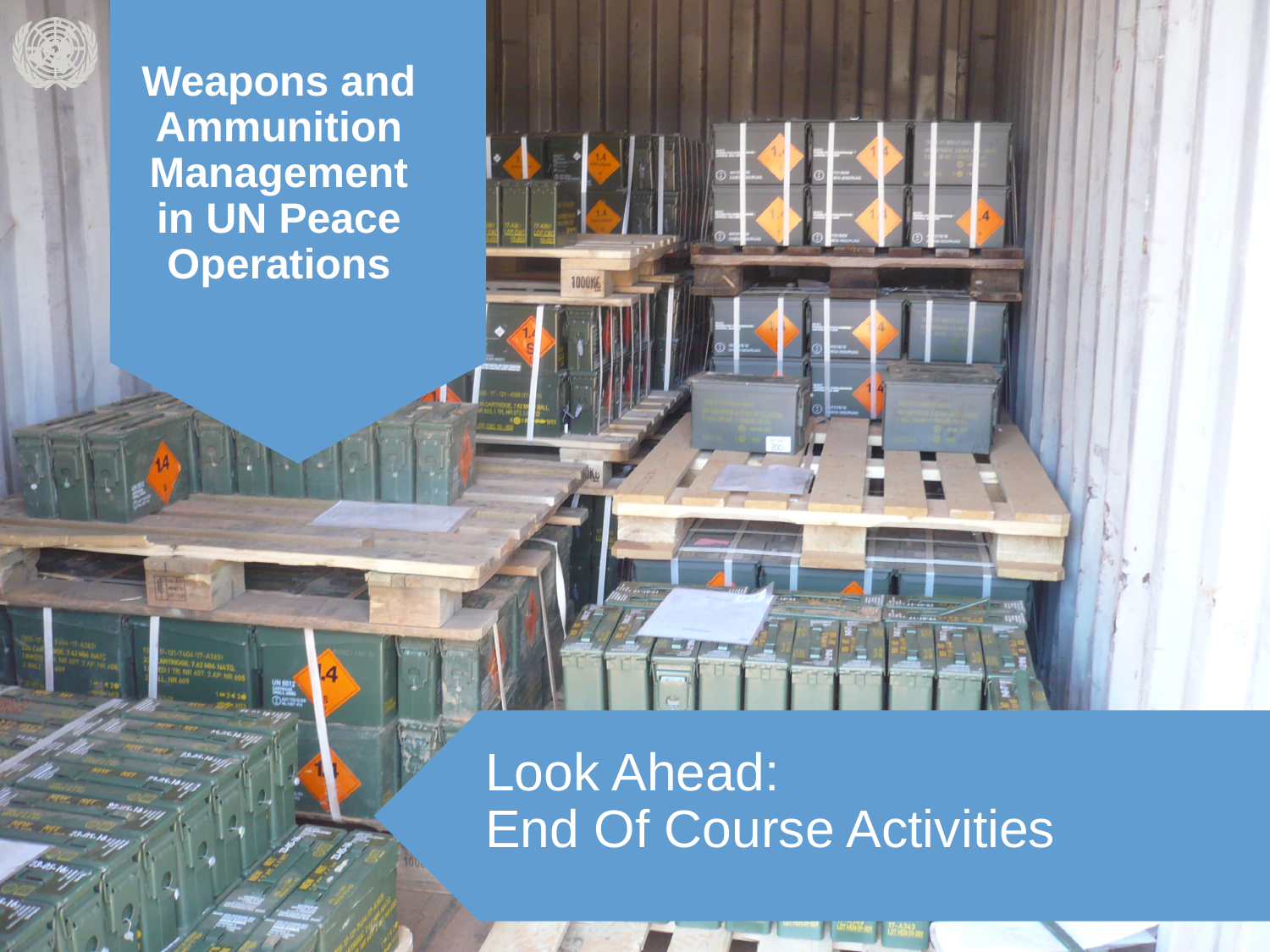

Weapons and Ammunition Management in UN Peace Operations

Look Ahead:
End Of Course Activities